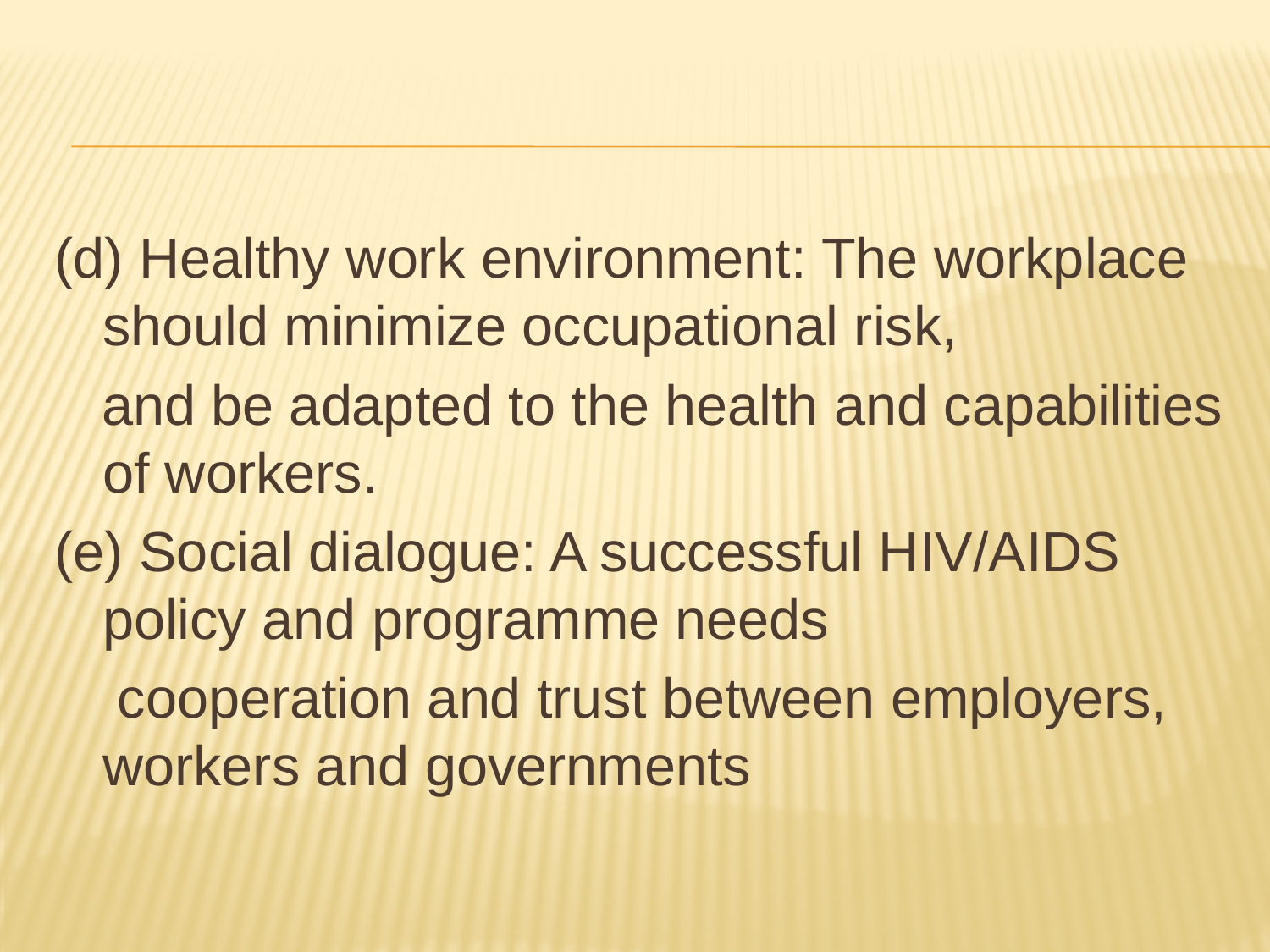

#
(d) Healthy work environment: The workplace should minimize occupational risk,
   and be adapted to the health and capabilities of workers.
(e) Social dialogue: A successful HIV/AIDS policy and programme needs
    cooperation and trust between employers, workers and governments